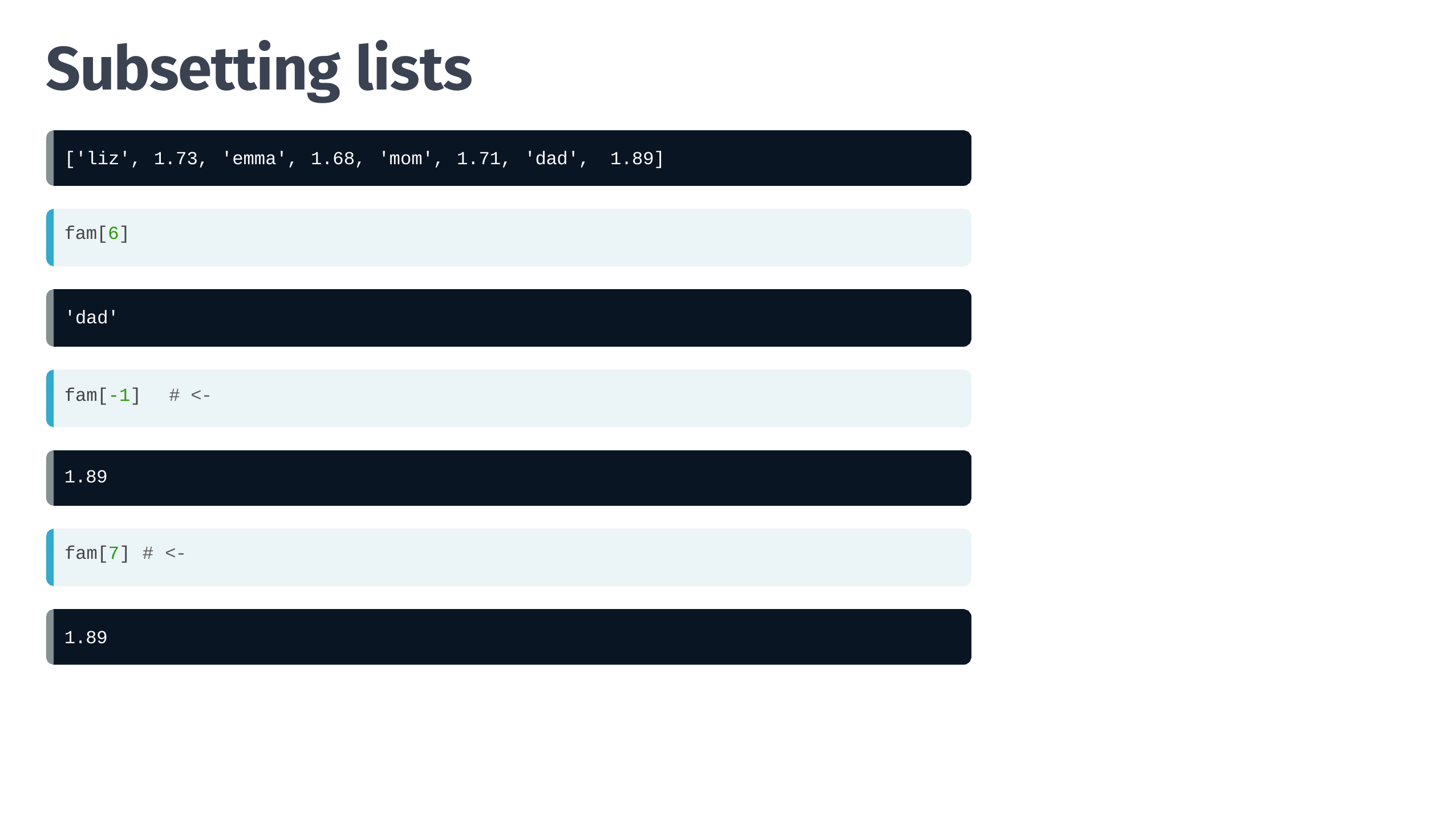

# Subsetting lists

['liz', 1.73, 'emma', 1.68, 'mom', 1.71, 'dad',
1.89]

fam[6]

'dad'

fam[-1]	# <-

1.89

fam[7] # <-

1.89